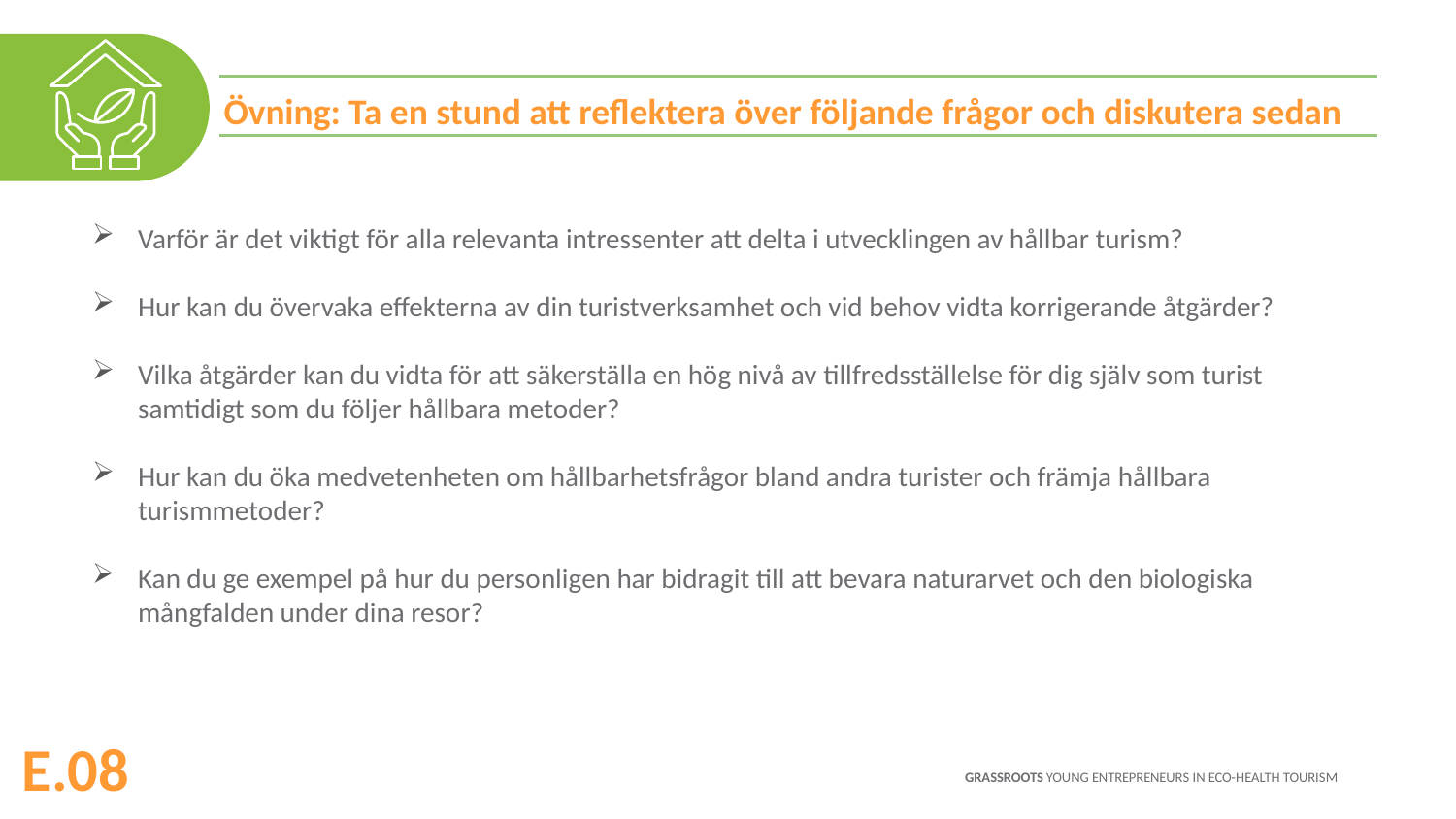

Övning: Ta en stund att reflektera över följande frågor och diskutera sedan

Varför är det viktigt för alla relevanta intressenter att delta i utvecklingen av hållbar turism?

Hur kan du övervaka effekterna av din turistverksamhet och vid behov vidta korrigerande åtgärder?

Vilka åtgärder kan du vidta för att säkerställa en hög nivå av tillfredsställelse för dig själv som turist samtidigt som du följer hållbara metoder?

Hur kan du öka medvetenheten om hållbarhetsfrågor bland andra turister och främja hållbara turismmetoder?

Kan du ge exempel på hur du personligen har bidragit till att bevara naturarvet och den biologiska mångfalden under dina resor?
E.08